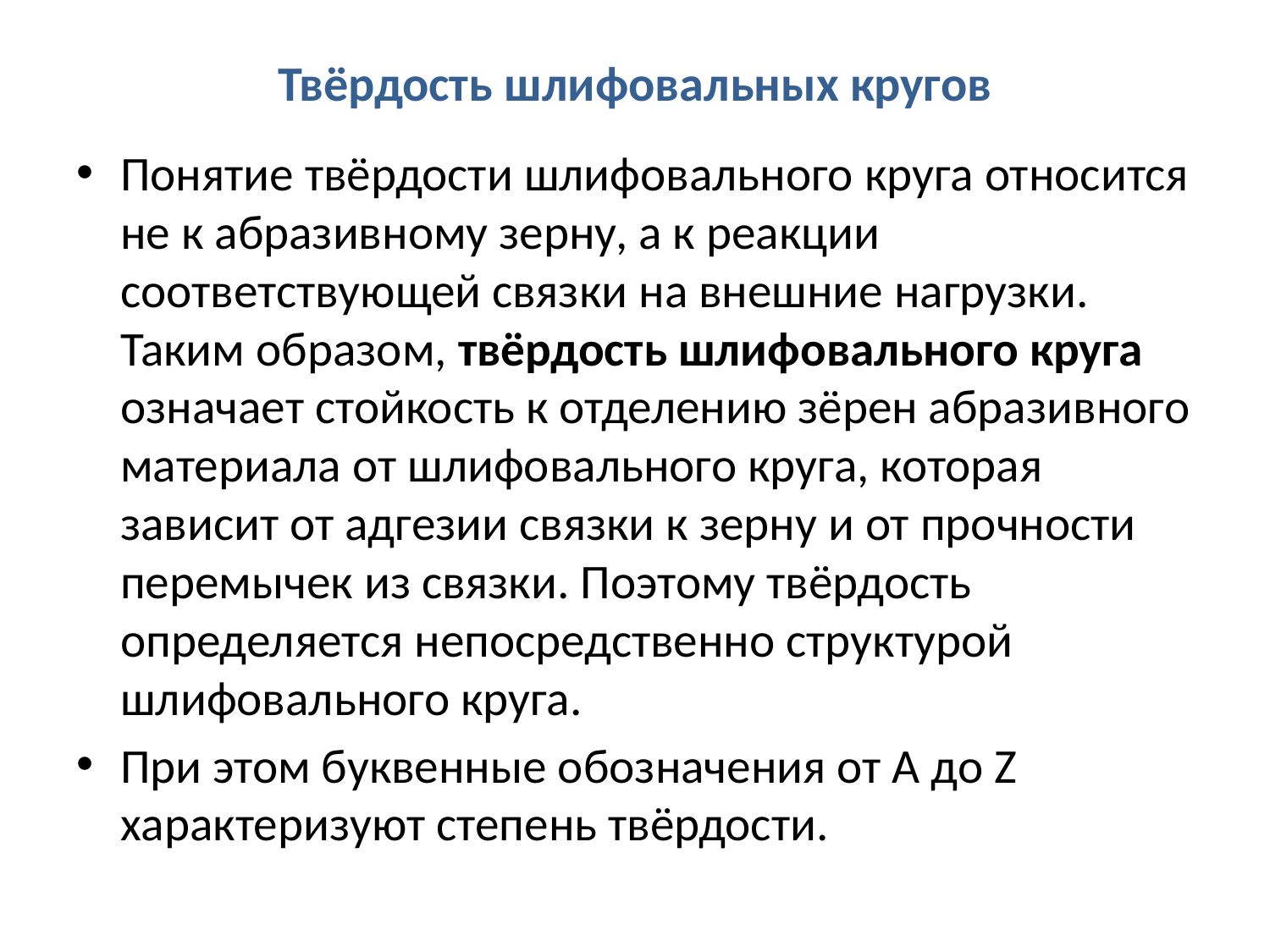

# Твёрдость шлифовальных кругов
Понятие твёрдости шлифовального круга относится не к абразивному зерну, а к реакции соответствующей связки на внешние нагрузки. Таким образом, твёрдость шлифовального круга означает стойкость к отделению зёрен абразивного материала от шлифовального круга, которая зависит от адгезии связки к зерну и от прочности перемычек из связки. Поэтому твёрдость определяется непосредственно структурой шлифовального круга.
При этом буквенные обозначения от A до Z характеризуют степень твёрдости.